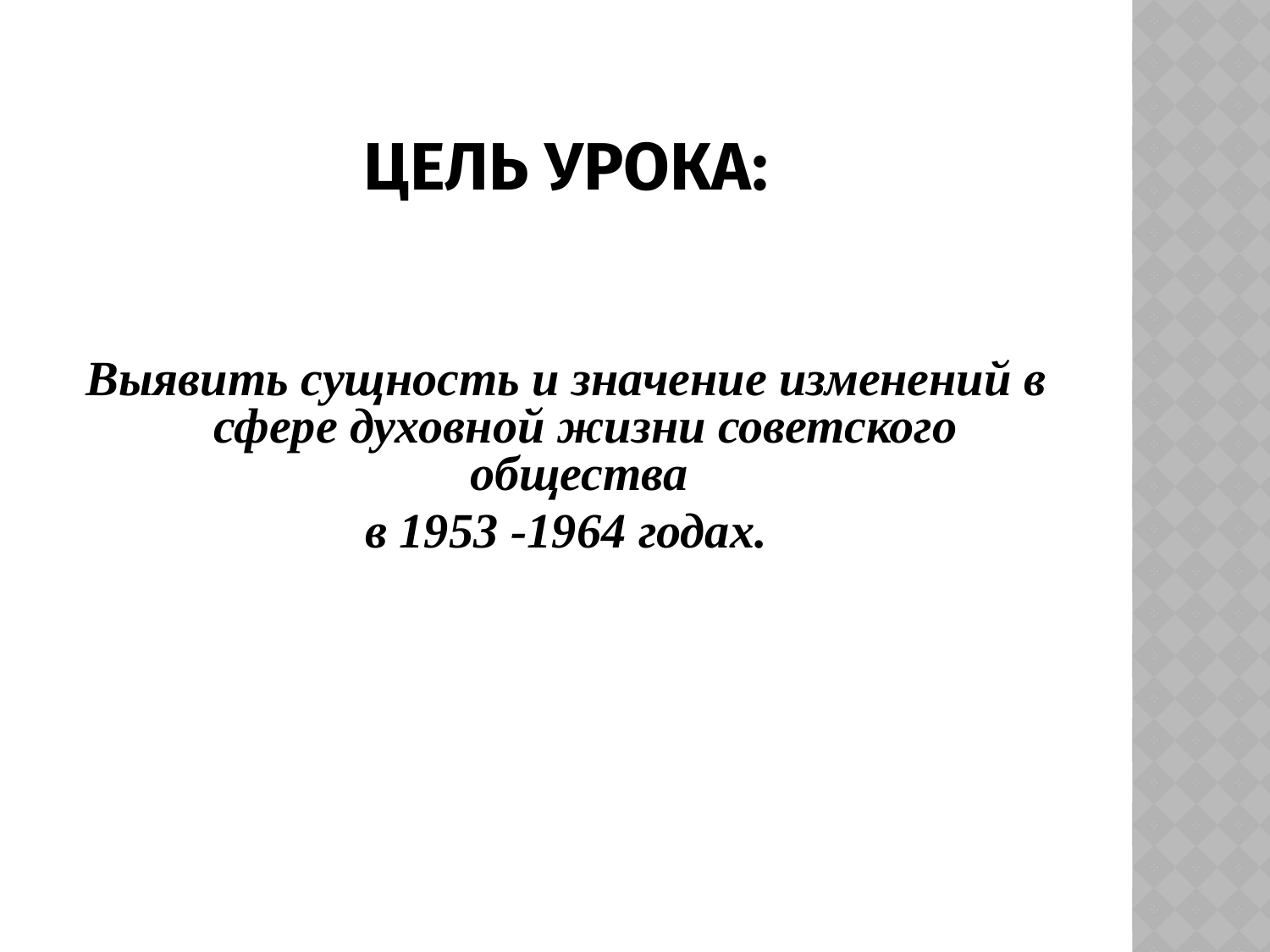

# Цель урока:

Выявить сущность и значение изменений в сфере духовной жизни советского общества
в 1953 -1964 годах.